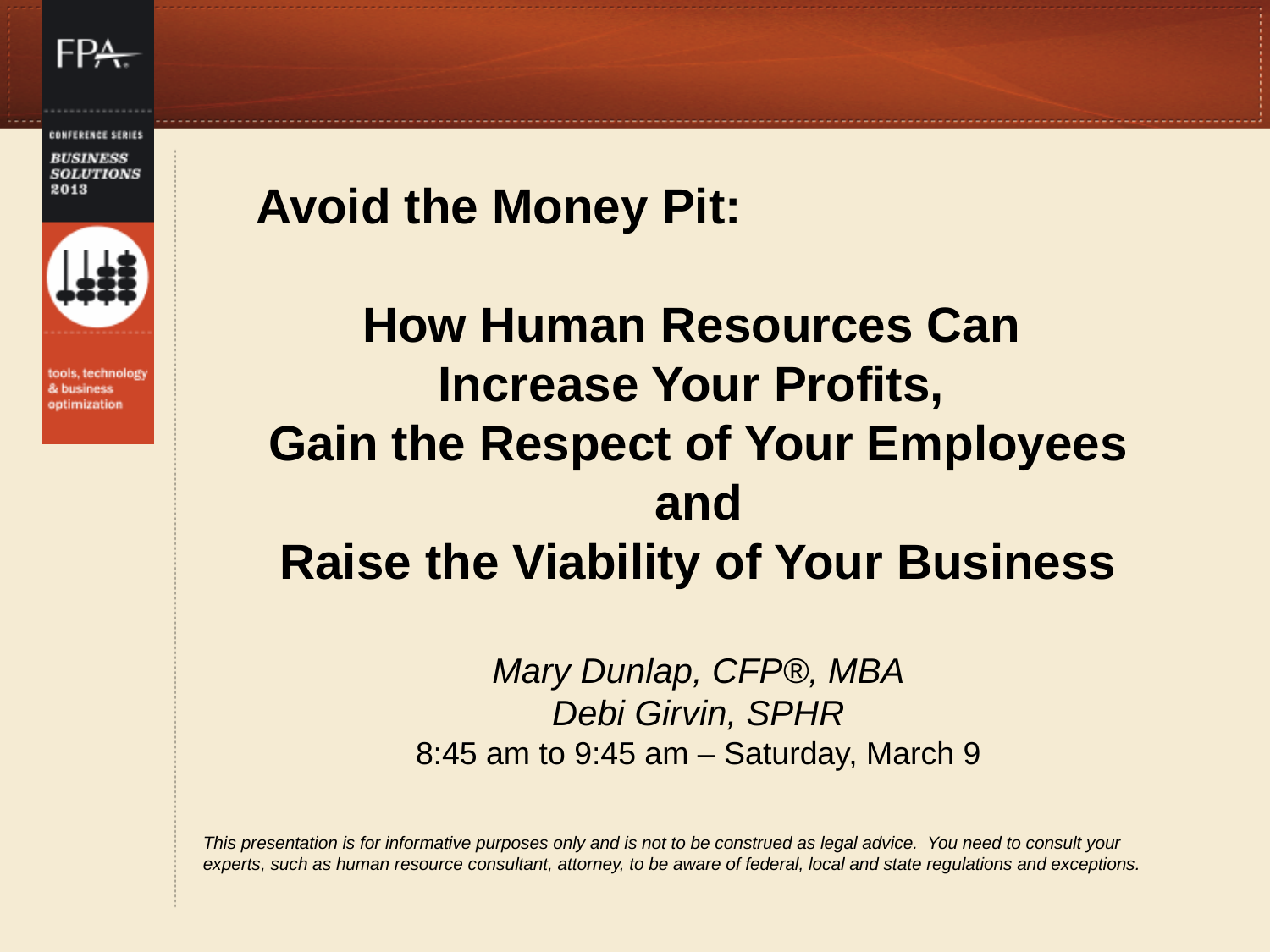

# Avoid the Money Pit: How Human Resources Can Increase Your Profits, Gain the Respect of Your Employees and Raise the Viability of Your Business Mary Dunlap, CFP®, MBA Debi Girvin, SPHR 8:45 am to 9:45 am – Saturday, March 9
This presentation is for informative purposes only and is not to be construed as legal advice.  You need to consult your experts, such as human resource consultant, attorney, to be aware of federal, local and state regulations and exceptions.